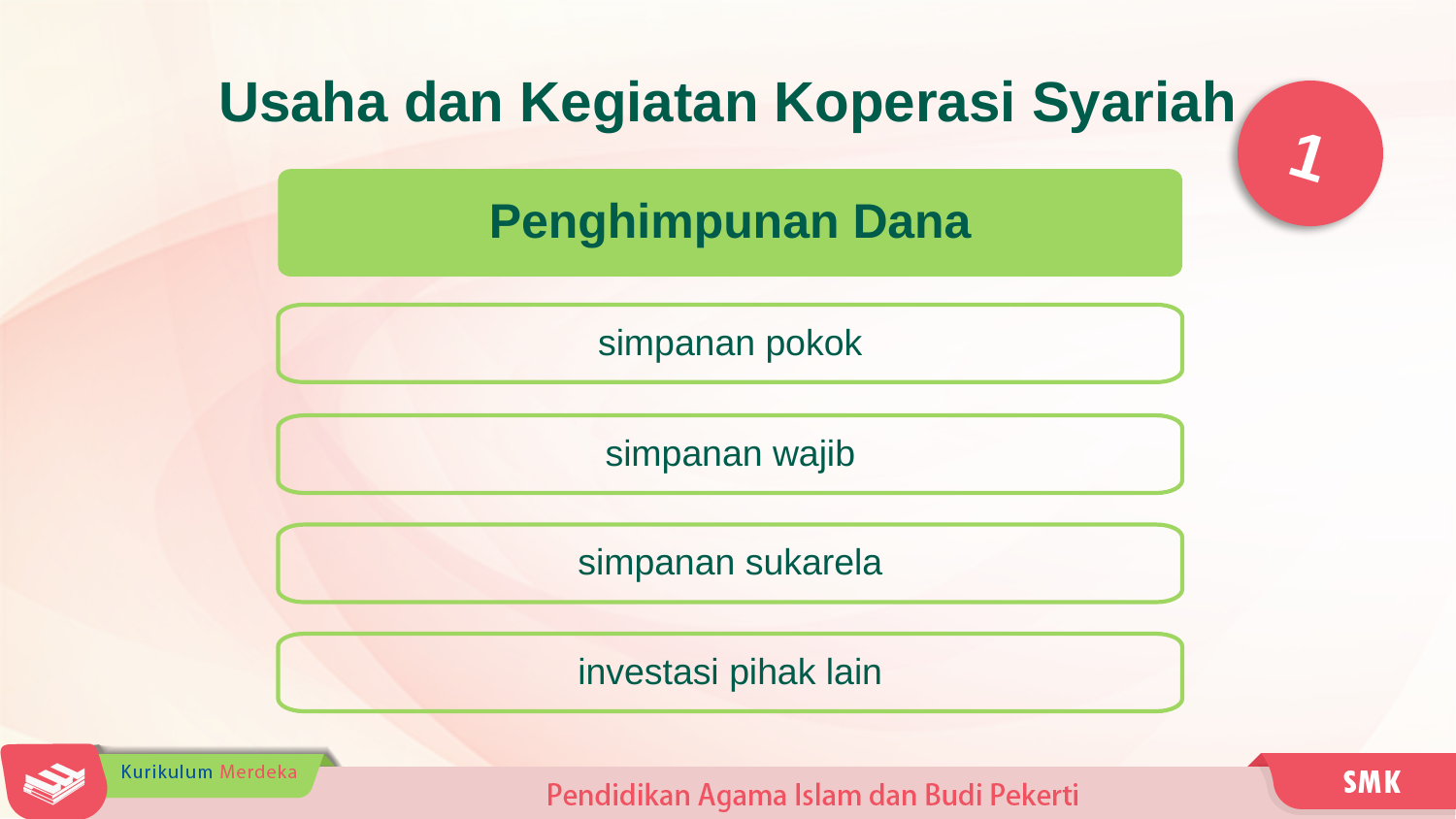

Usaha dan Kegiatan Koperasi Syariah
1
Penghimpunan Dana
simpanan pokok
simpanan wajib
simpanan sukarela
investasi pihak lain